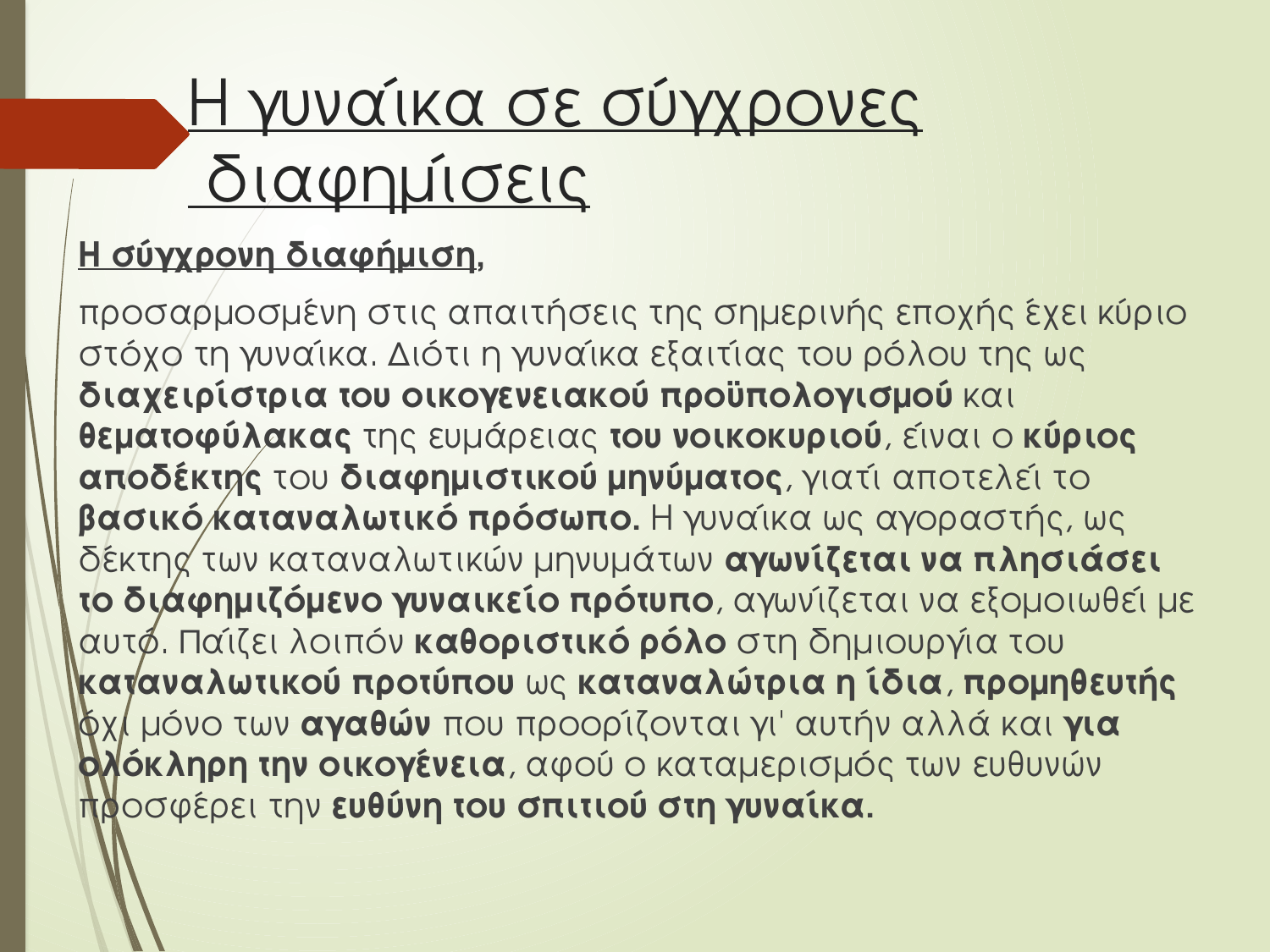

# Η γυναίκα σε σύγχρονες διαφημίσεις
Η σύγχρονη διαφήμιση,
προσαρμοσμένη στις απαιτήσεις της σημερινής εποχής έχει κύριο στόχο τη γυναίκα. Διότι η γυναίκα εξαιτίας του ρόλου της ως διαχειρίστρια του οικογενειακού προϋπολογισμού και θεματοφύλακας της ευμάρειας του νοικοκυριού, είναι ο κύριος αποδέκτης του διαφημιστικού μηνύματος, γιατί αποτελεί το βασικό καταναλωτικό πρόσωπο. Η γυναίκα ως αγοραστής, ως δέκτης των καταναλωτικών μηνυμάτων αγωνίζεται να πλησιάσει το διαφημιζόμενο γυναικείο πρότυπο, αγωνίζεται να εξομοιωθεί με αυτό. Παίζει λοιπόν καθοριστικό ρόλο στη δημιουργία του καταναλωτικού προτύπου ως καταναλώτρια η ίδια, προμηθευτής όχι μόνο των αγαθών που προορίζονται γι' αυτήν αλλά και για ολόκληρη την οικογένεια, αφού ο καταμερισμός των ευθυνών προσφέρει την ευθύνη του σπιτιού στη γυναίκα.